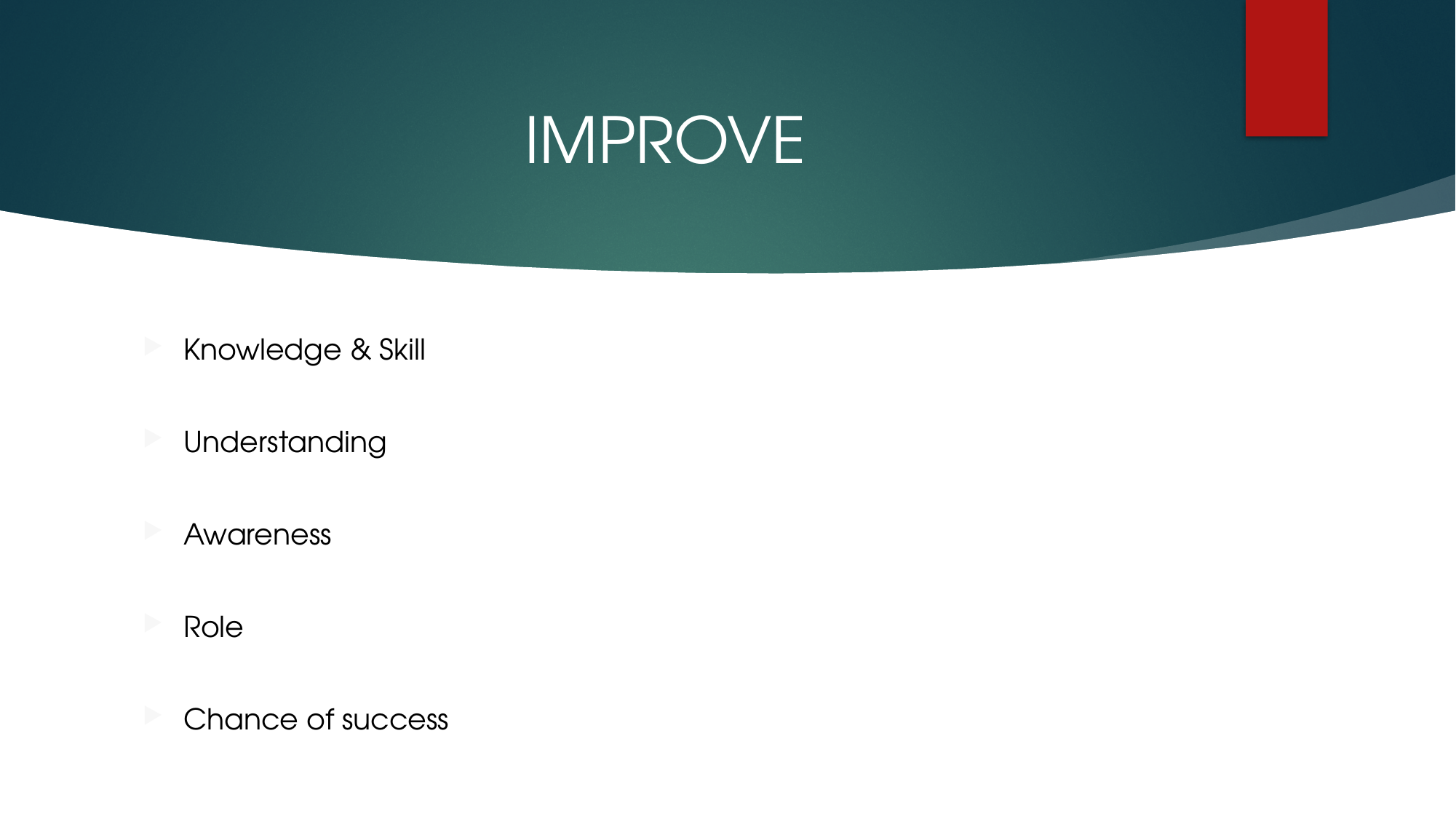

# IMPROVE

Knowledge & Skill

Understanding

Awareness

Role

Chance of success